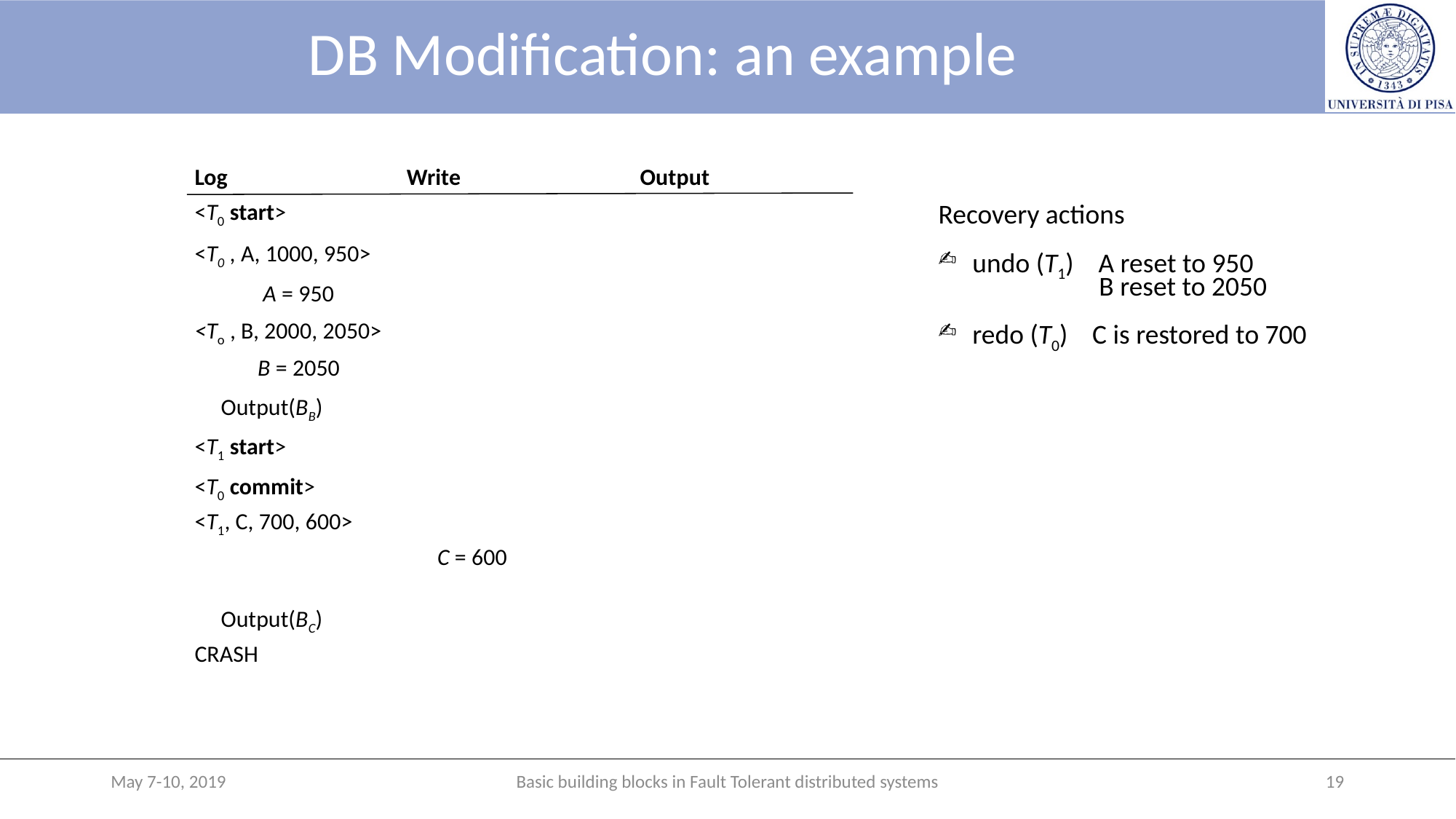

# DB Modification: an example
Log                                  Write                              	Output
<T0 start>
<T0 , A, 1000, 950>
			        A = 950
<To , B, 2000, 2050>
			       B = 2050
						Output(BB)
<T1 start>
<T0 commit>
<T1, C, 700, 600>
                                              C = 600
                                                                        	                                                                                					Output(BC)
CRASH

Recovery actions

undo (T1)    A reset to 950
                          B reset to 2050

redo (T0)    C is restored to 700
May 7-10, 2019
Basic building blocks in Fault Tolerant distributed systems
19